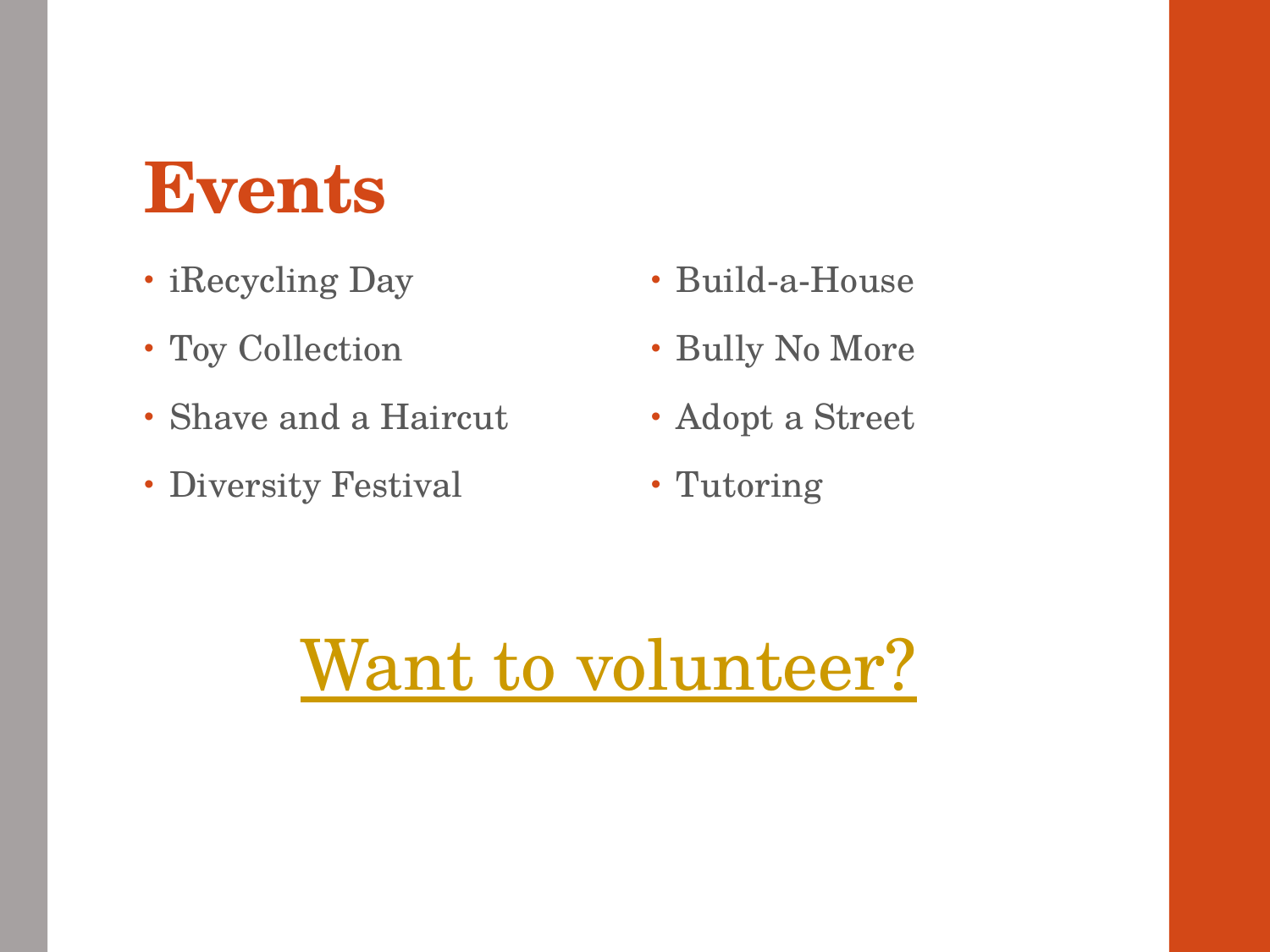

# Events
iRecycling Day
Toy Collection
Shave and a Haircut
Diversity Festival

Build-a-House
Bully No More
Adopt a Street
Tutoring

Want to volunteer?